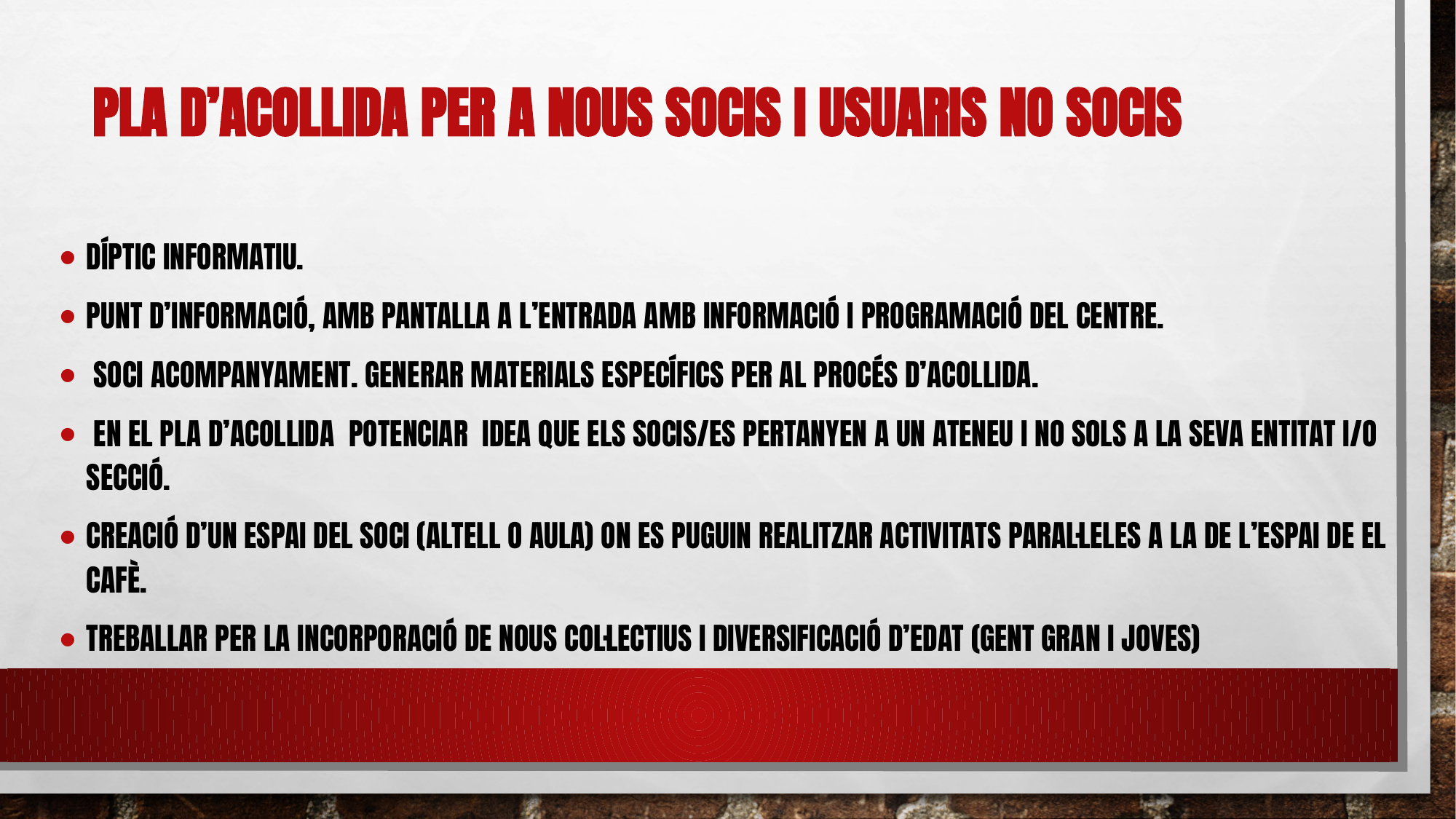

# Pla d’acollida per a nous socis i usuaris no socis
Díptic informatiu.
PUNT D’INFORMACiÓ, AMB Pantalla a l’entrada amb informació i programació del centre.
 Soci acompanyament. Generar materials específics per al procés d’acollida.
 En el Pla d’acollida  potenciar  idea que els socis/es pertanyen a un Ateneu i no sols a la seva entitat i/o secció.
Creació d’un espai del soci (altell o aula) on es puguin realitzar activitats paral·leles a la de l’espai de El Cafè.
TREBALLAR PER LA Incorporació de nous col·lectius i diversificació d’edat (GENT GRAn I JOVES)